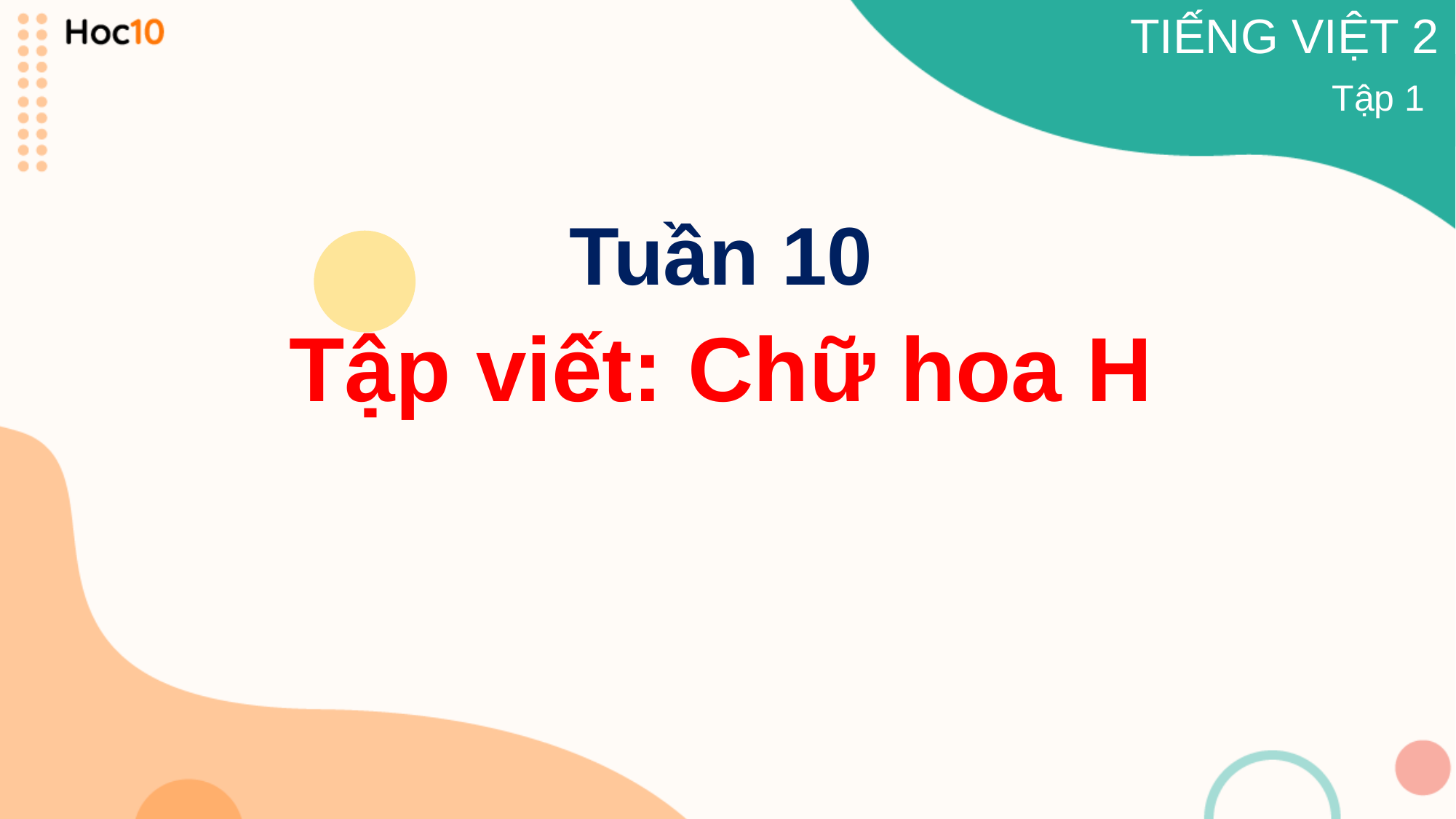

TIẾNG VIỆT 2
Tập 1
Tuần 10
Tập viết: Chữ hoa H